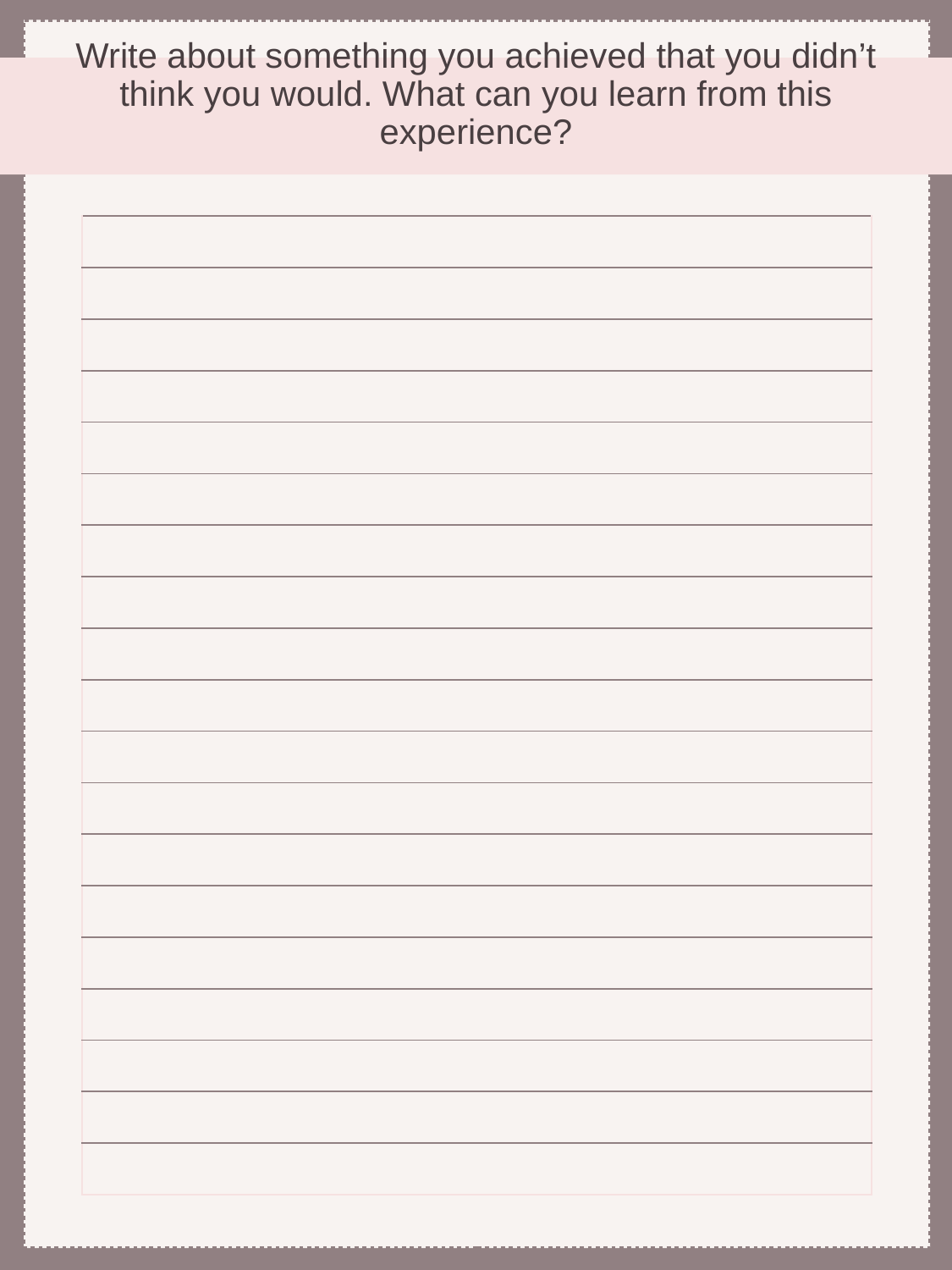

# Write about something you achieved that you didn’t think you would. What can you learn from this experience?
|  |
| --- |
|  |
|  |
|  |
|  |
|  |
|  |
|  |
|  |
|  |
|  |
|  |
|  |
|  |
|  |
|  |
|  |
|  |
|  |